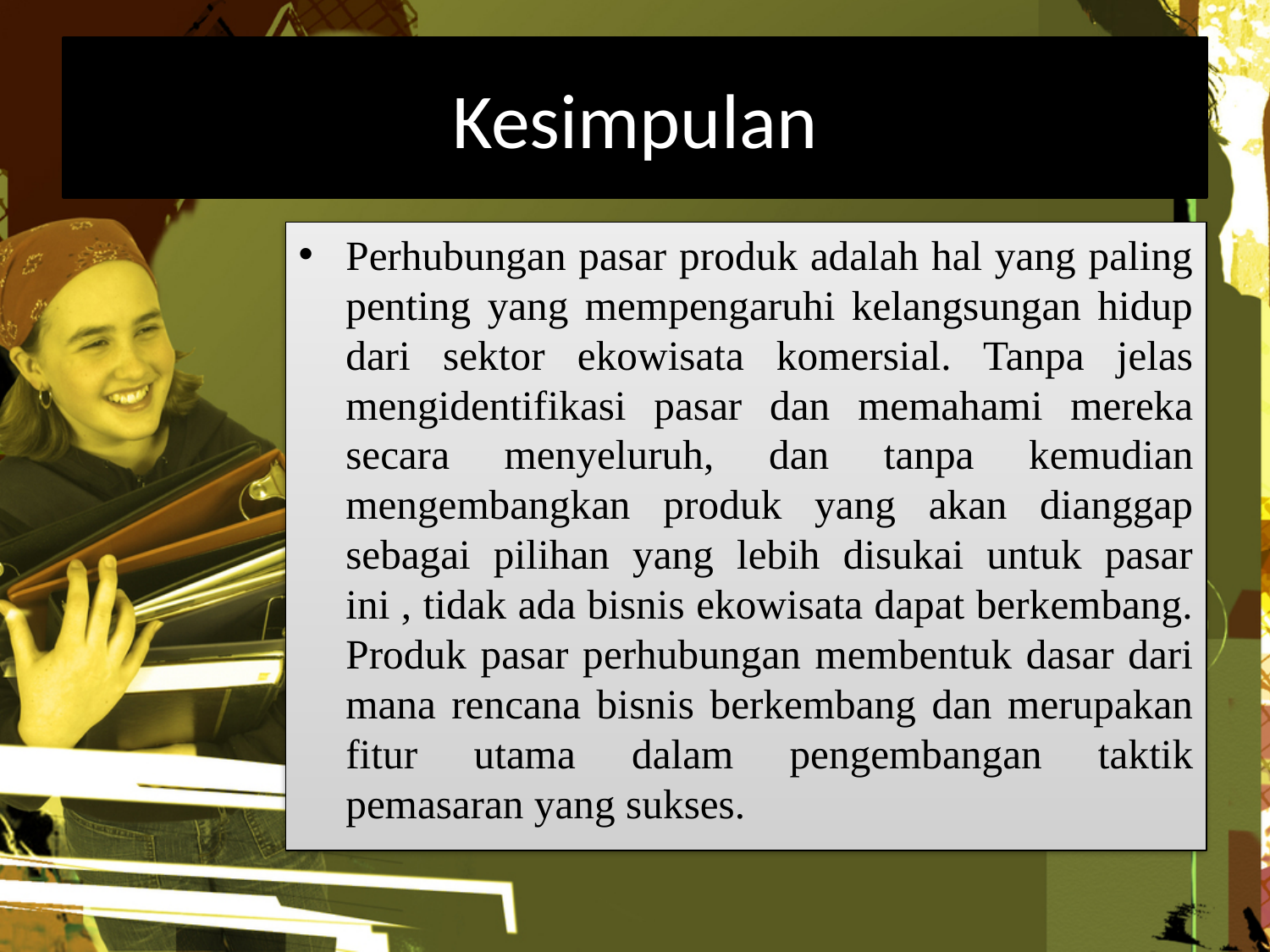

# Kesimpulan
Perhubungan pasar produk adalah hal yang paling penting yang mempengaruhi kelangsungan hidup dari sektor ekowisata komersial. Tanpa jelas mengidentifikasi pasar dan memahami mereka secara menyeluruh, dan tanpa kemudian mengembangkan produk yang akan dianggap sebagai pilihan yang lebih disukai untuk pasar ini , tidak ada bisnis ekowisata dapat berkembang. Produk pasar perhubungan membentuk dasar dari mana rencana bisnis berkembang dan merupakan fitur utama dalam pengembangan taktik pemasaran yang sukses.